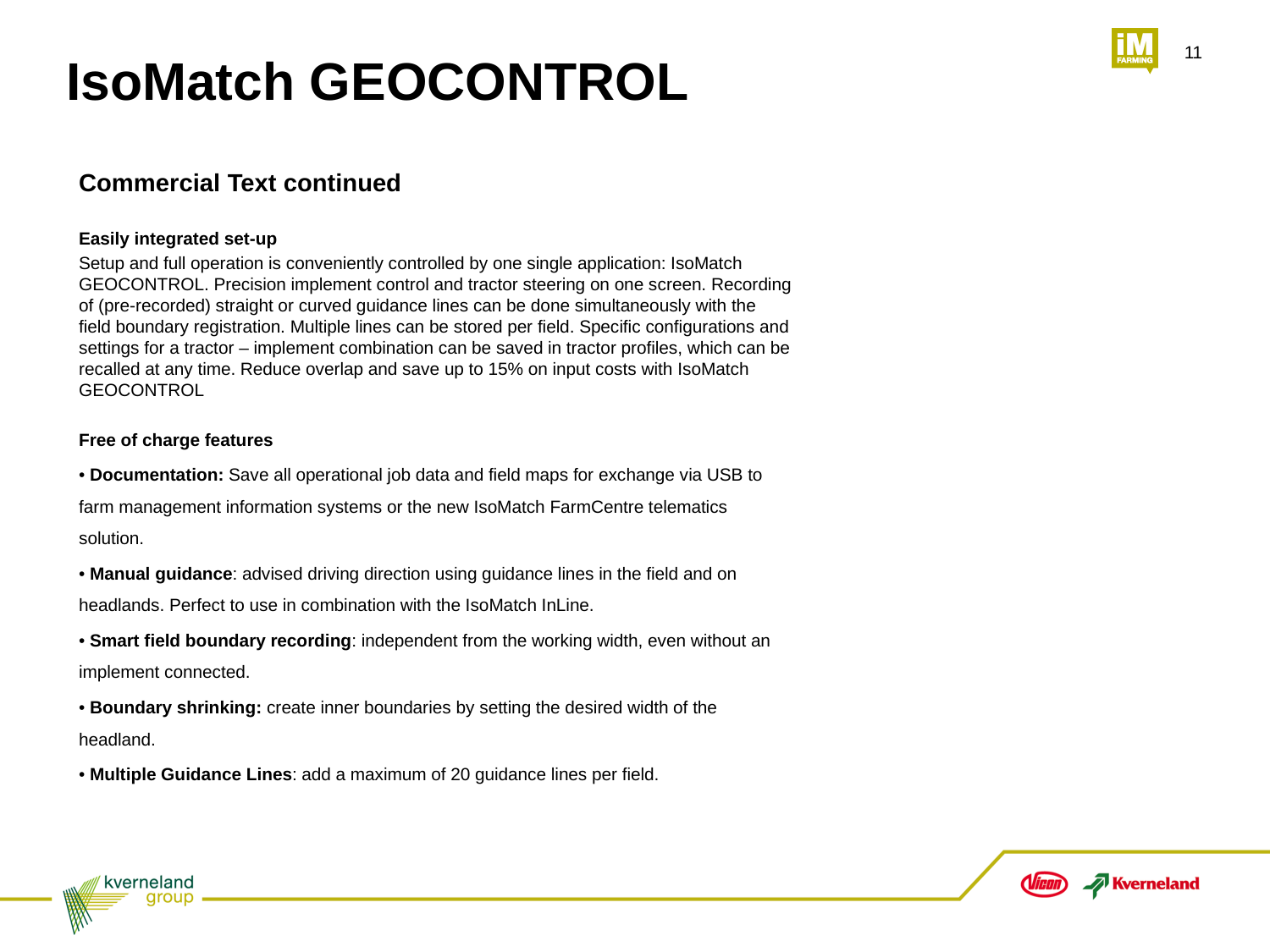

IsoMatch GEOCONTROL
Commercial Text continued

Easily integrated set-up
Setup and full operation is conveniently controlled by one single application: IsoMatch GEOCONTROL. Precision implement control and tractor steering on one screen. Recording of (pre-recorded) straight or curved guidance lines can be done simultaneously with the field boundary registration. Multiple lines can be stored per field. Specific configurations and settings for a tractor – implement combination can be saved in tractor profiles, which can be recalled at any time. Reduce overlap and save up to 15% on input costs with IsoMatch GEOCONTROL

Free of charge features
• Documentation: Save all operational job data and field maps for exchange via USB to farm management information systems or the new IsoMatch FarmCentre telematics solution.
• Manual guidance: advised driving direction using guidance lines in the field and on headlands. Perfect to use in combination with the IsoMatch InLine.
• Smart field boundary recording: independent from the working width, even without an implement connected.
• Boundary shrinking: create inner boundaries by setting the desired width of the headland.
• Multiple Guidance Lines: add a maximum of 20 guidance lines per field.